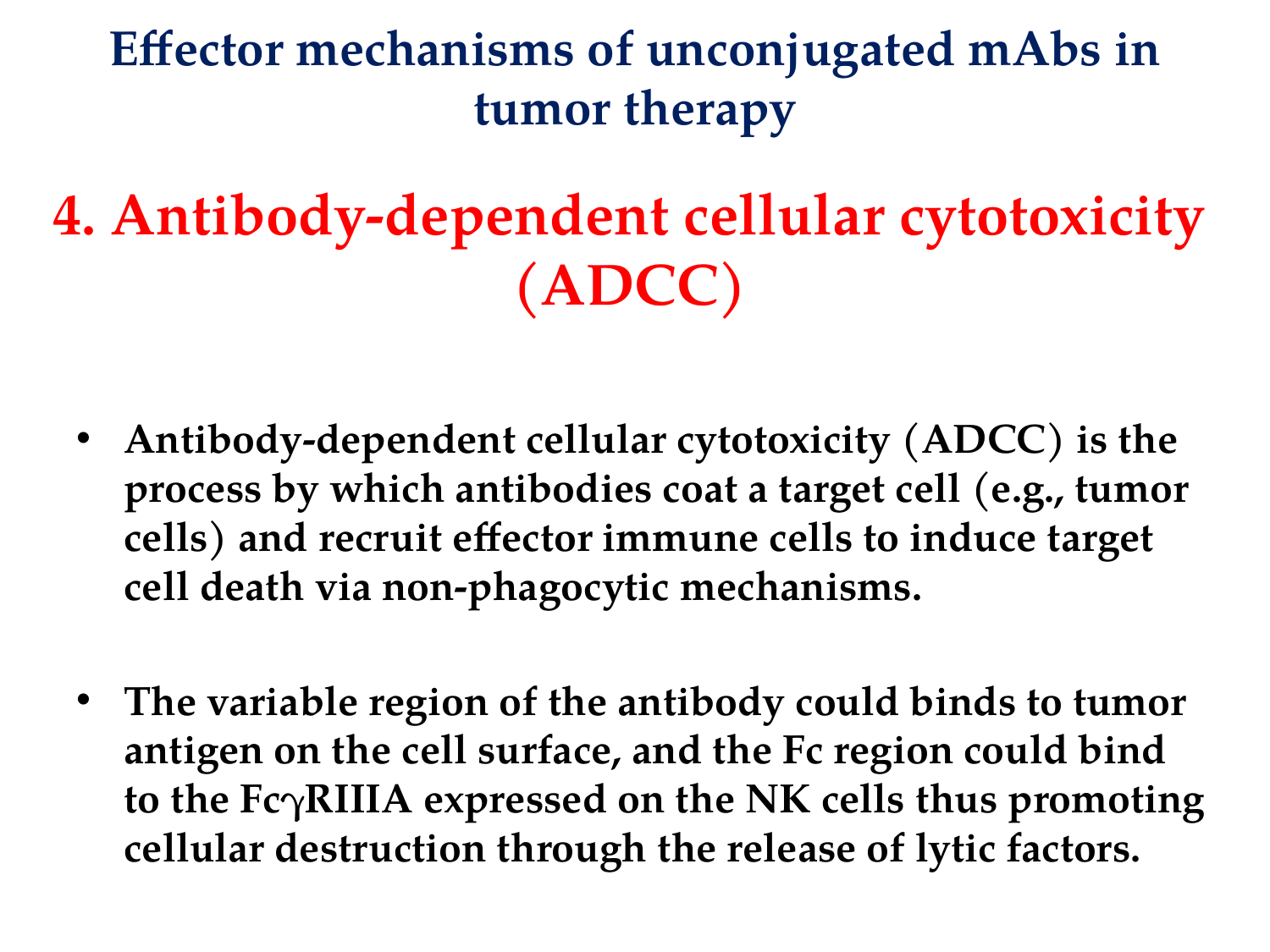

# Effector mechanisms of unconjugated mAbs in tumor therapy
4. Antibody-dependent cellular cytotoxicity (ADCC)
Antibody-dependent cellular cytotoxicity (ADCC) is the process by which antibodies coat a target cell (e.g., tumor cells) and recruit effector immune cells to induce target cell death via non-phagocytic mechanisms.

The variable region of the antibody could binds to tumor antigen on the cell surface, and the Fc region could bind to the FcγRIIIA expressed on the NK cells thus promoting cellular destruction through the release of lytic factors.